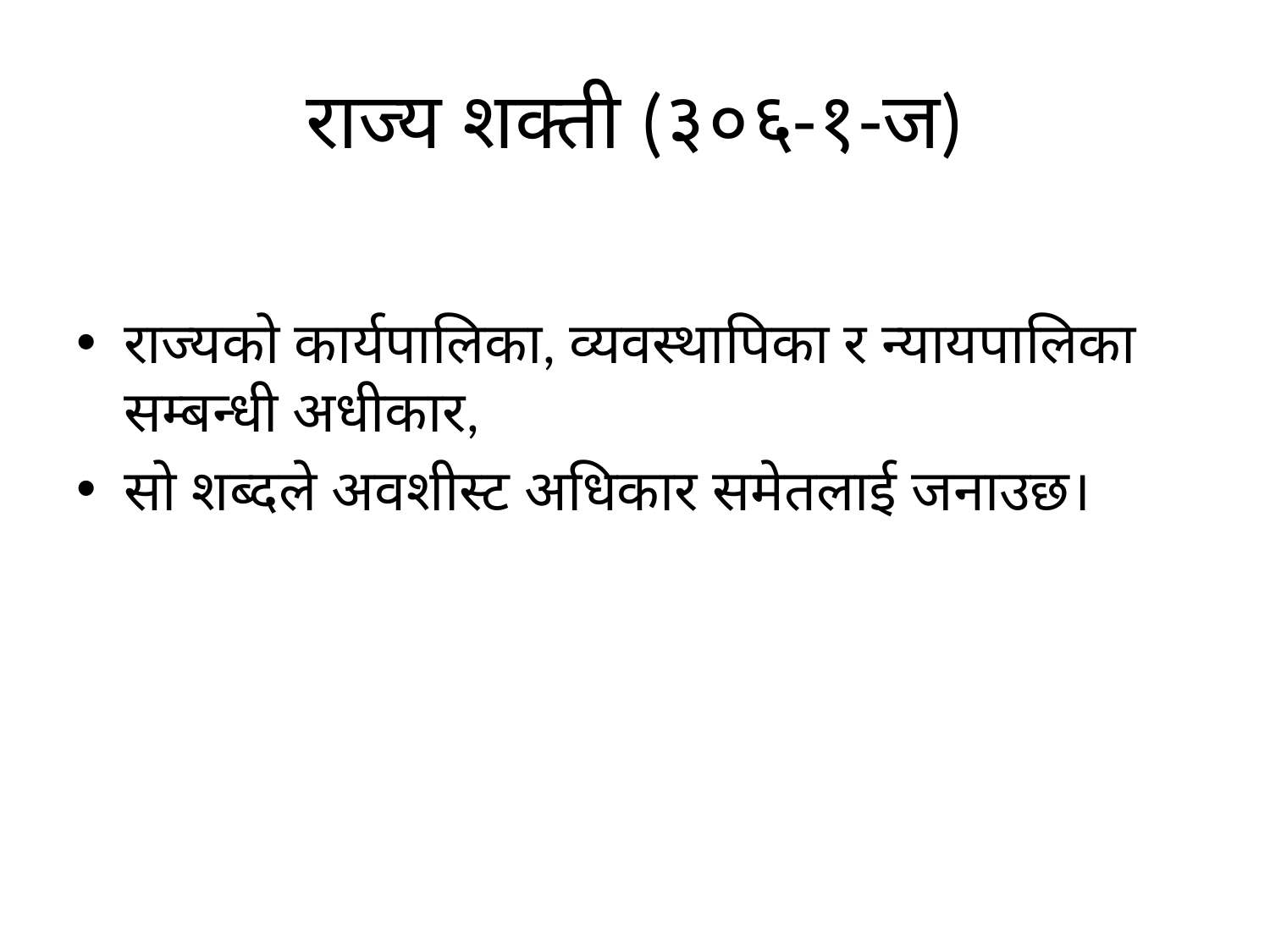

# राज्य शक्ती (३०६-१-ज)

राज्यको कार्यपालिका, व्यवस्थापिका र न्यायपालिका सम्बन्धी अधीकार,
सो शब्दले अवशीस्ट अधिकार समेतलाई जनाउछ।